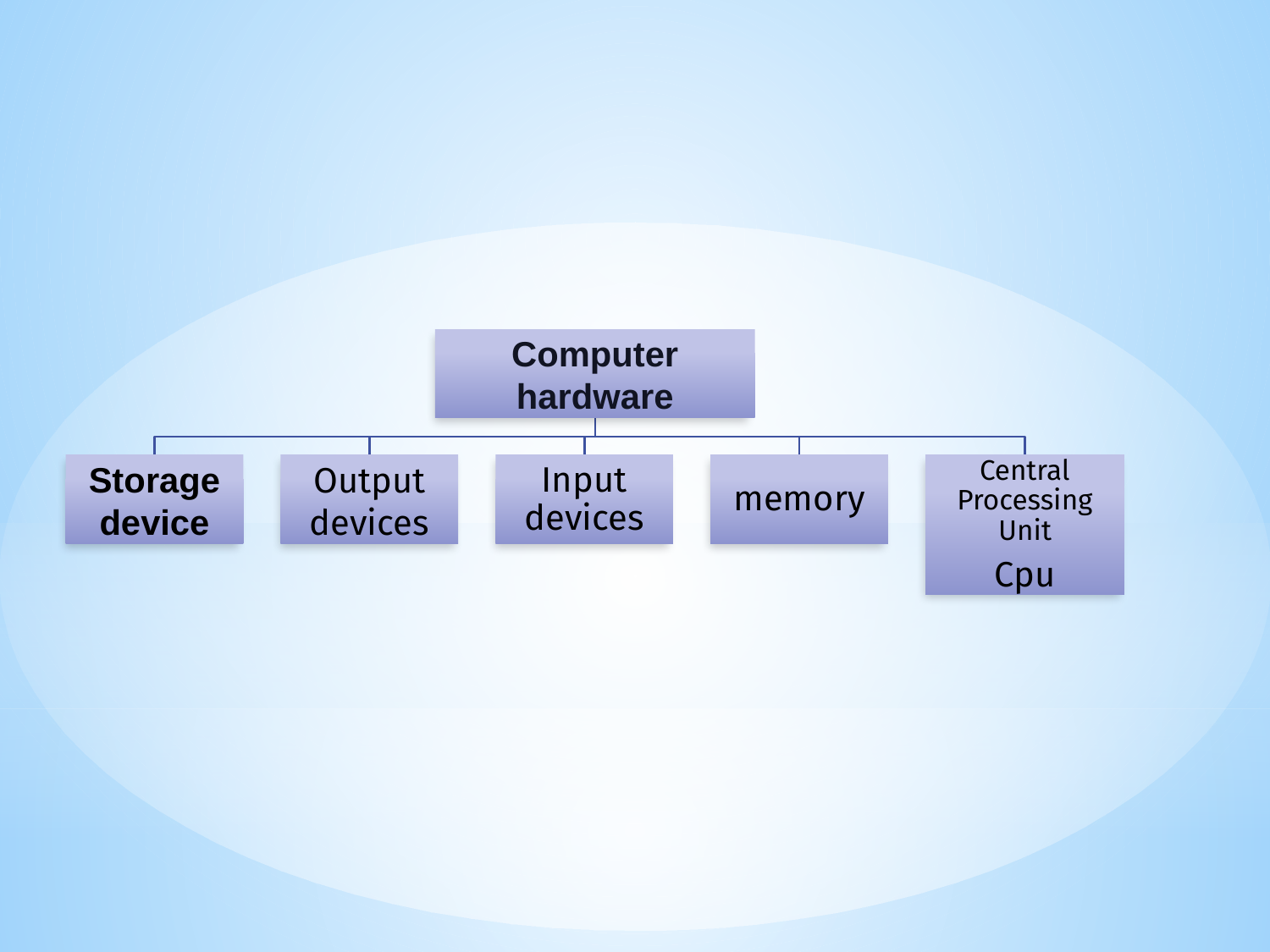

Computer hardware
Storage device
Output devices
Input devices
memory
Central Processing Unit
Cpu